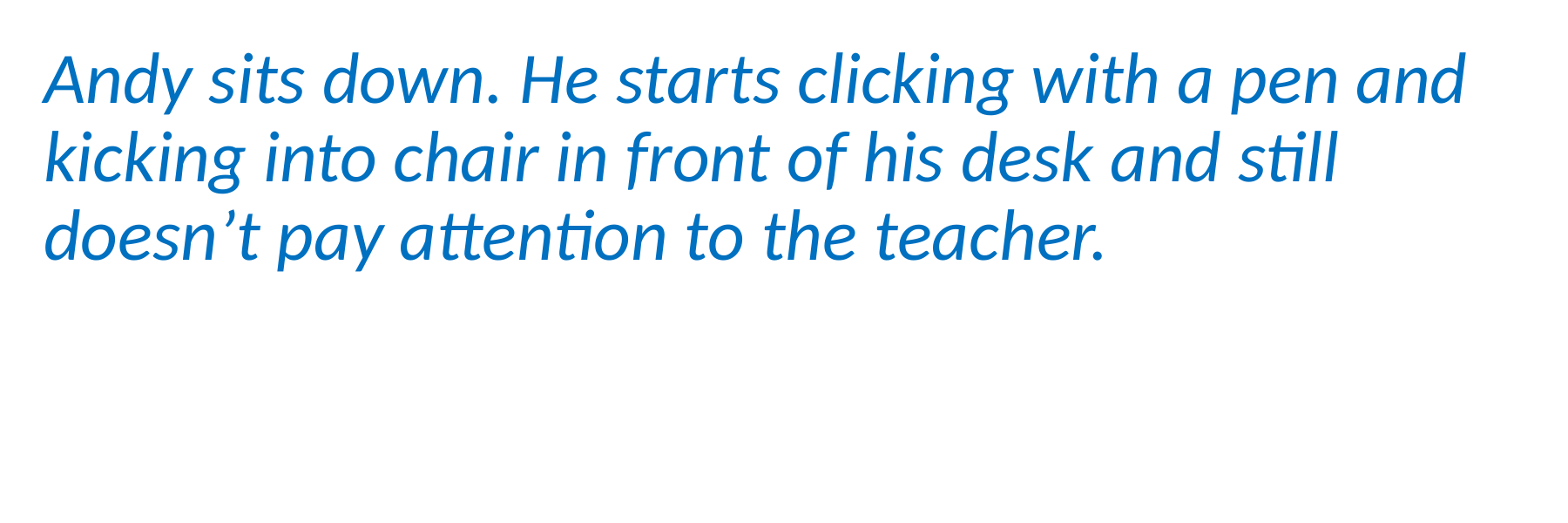

Andy sits down. He starts clicking with a pen and kicking into chair in front of his desk and still doesn’t pay attention to the teacher.